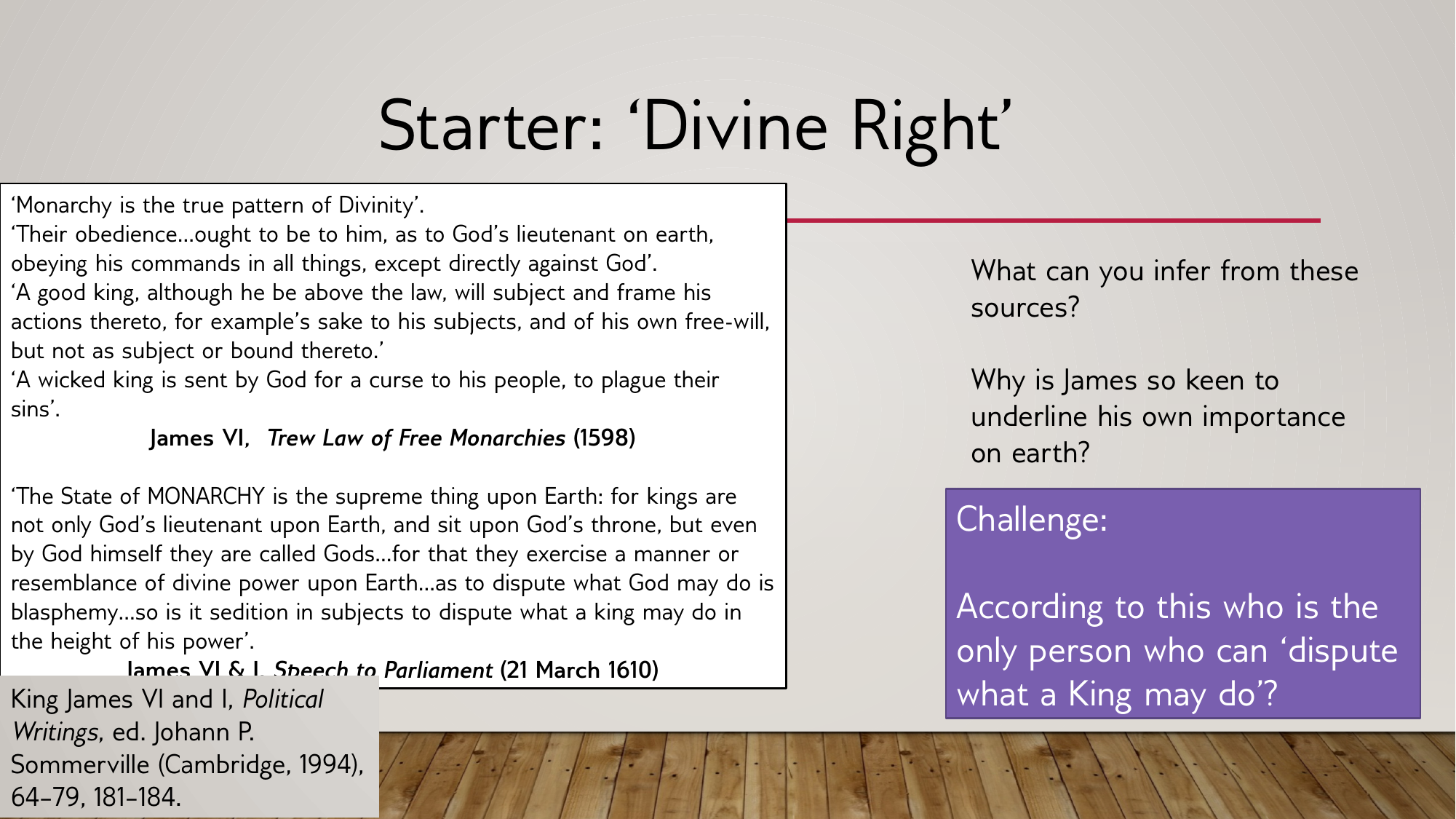

Starter: ‘Divine Right’
‘Monarchy is the true pattern of Divinity’.
‘Their obedience…ought to be to him, as to God’s lieutenant on earth, obeying his commands in all things, except directly against God’.
‘A good king, although he be above the law, will subject and frame his actions thereto, for example’s sake to his subjects, and of his own free-will, but not as subject or bound thereto.’
‘A wicked king is sent by God for a curse to his people, to plague their sins’.
James VI,  Trew Law of Free Monarchies (1598)

‘The State of Monarchy is the supreme thing upon Earth: for kings are not only God’s lieutenant upon Earth, and sit upon God’s throne, but even by God himself they are called Gods…for that they exercise a manner or resemblance of divine power upon Earth…as to dispute what God may do is blasphemy…so is it sedition in subjects to dispute what a king may do in the height of his power’.
James VI & I, Speech to Parliament (21 March 1610)
What can you infer from these sources?

Why is James so keen to underline his own importance on earth?
Challenge:

According to this who is the only person who can ‘dispute what a King may do’?
King James VI and I, Political Writings, ed. Johann P.  Sommerville (Cambridge, 1994), 64–79, 181–184.